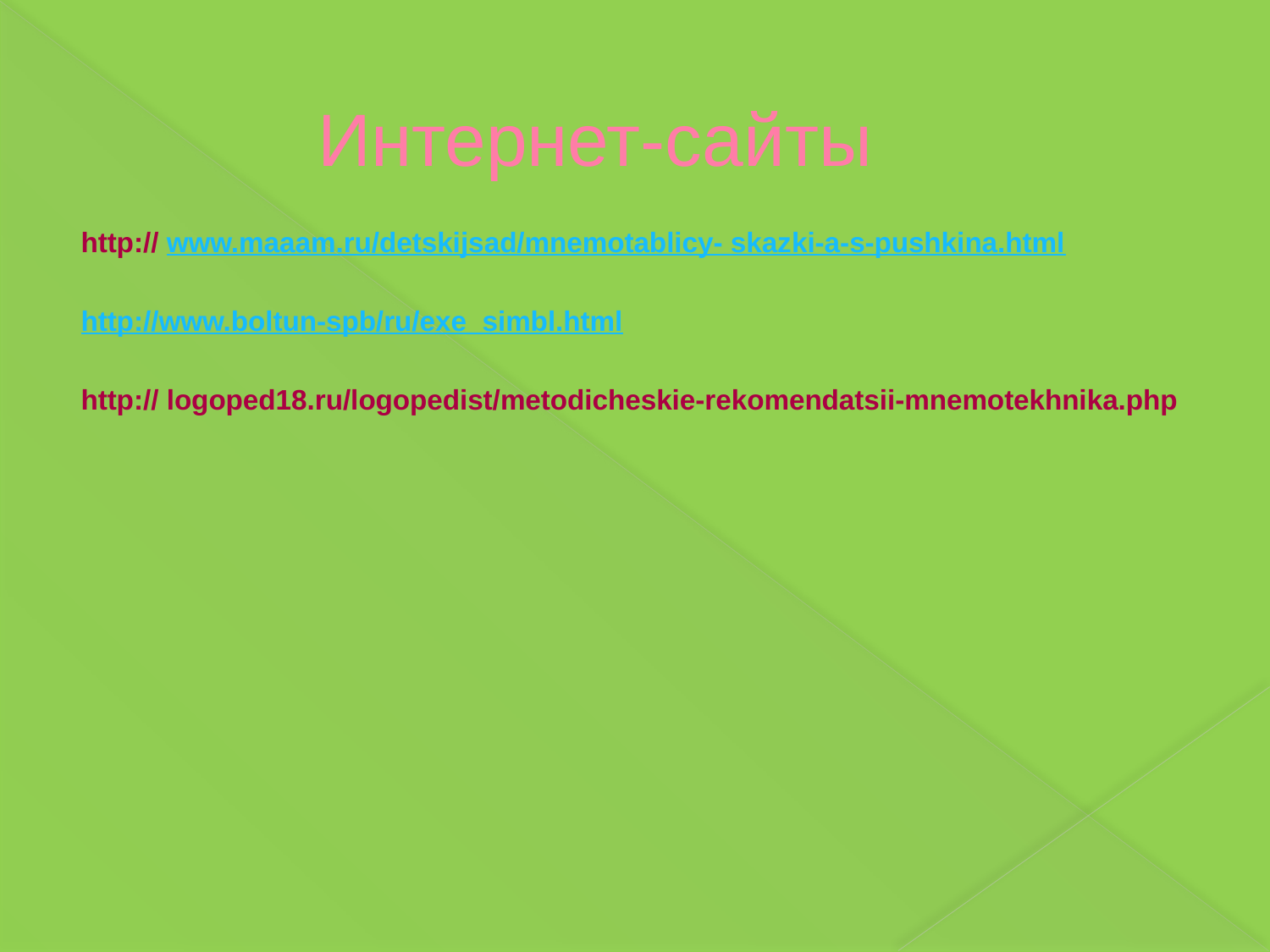

# Интернет-сайты
http:// www.maaam.ru/detskijsad/mnemotablicy- skazki-a-s-pushkina.html

http://www.boltun-spb/ru/exe_simbl.html

http:// logoped18.ru/logopedist/metodicheskie-rekomendatsii-mnemotekhnika.php